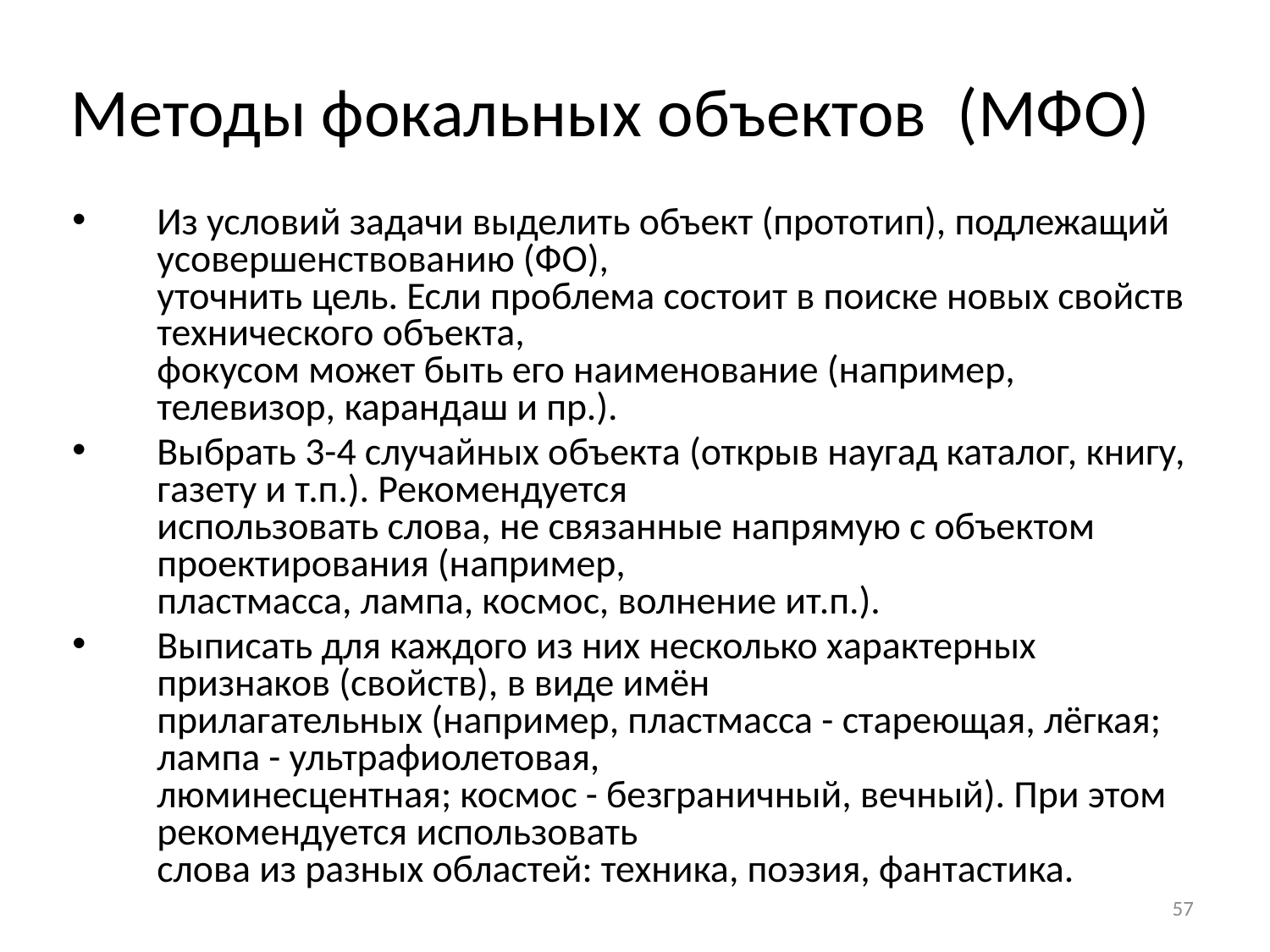

# Методы фокальных объектов  (МФО)
Из условий задачи выделить объект (прототип), подлежащий усовершенствованию (ФО),
уточнить цель. Если проблема состоит в поиске новых свойств технического объекта,
фокусом может быть его наименование (например, телевизор, карандаш и пр.).
Выбрать 3-4 случайных объекта (открыв наугад каталог, книгу, газету и т.п.). Рекомендуется
использовать слова, не связанные напрямую с объектом проектирования (например,
пластмасса, лампа, космос, волнение ит.п.).
Выписать для каждого из них несколько характерных признаков (свойств), в виде имён
прилагательных (например, пластмасса - стареющая, лёгкая; лампа - ультрафиолетовая,
люминесцентная; космос - безграничный, вечный). При этом рекомендуется использовать
слова из разных областей: техника, поэзия, фантастика.
57